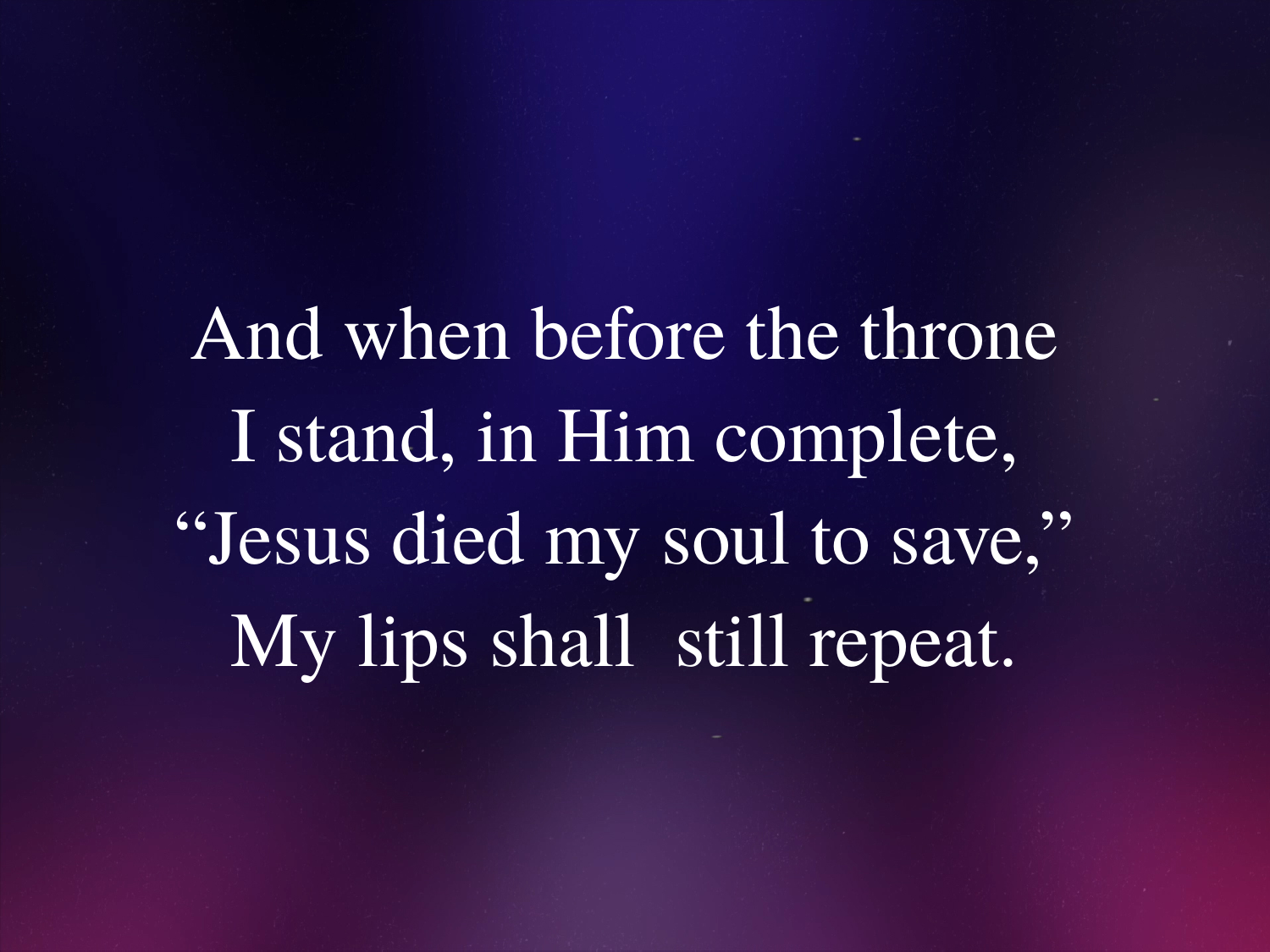

# And when before the throne I stand, in Him complete, “Jesus died my soul to save,” My lips shall  still repeat.